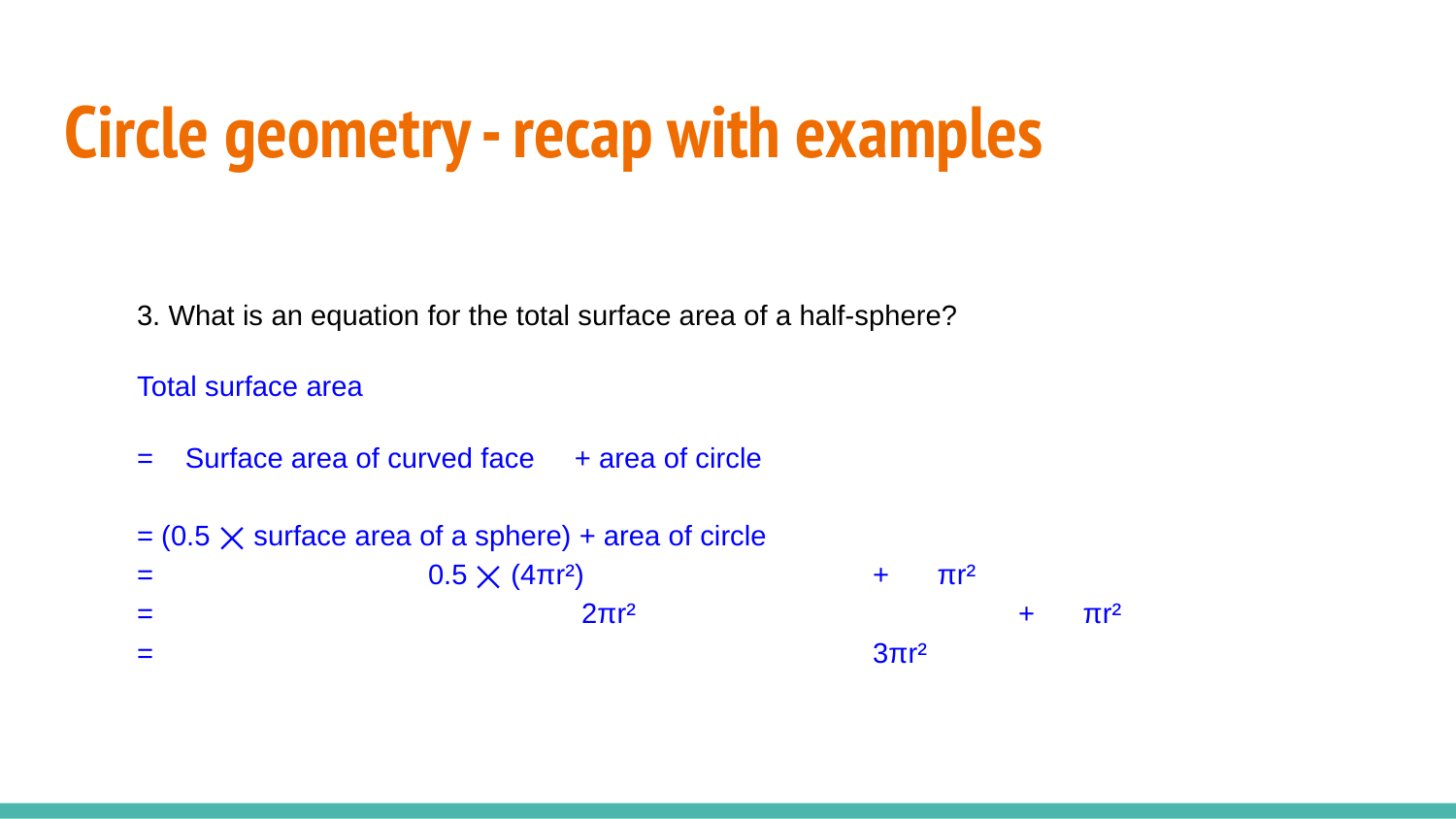

# Circle geometry - recap with examples

3. What is an equation for the total surface area of a half-sphere?
Total surface area
=    Surface area of curved face     + area of circle

= (0.5 ⨉ surface area of a sphere) + area of circle
=  		0.5 ⨉ (4πr²)		 +      πr²
=			 2πr² 			 +      πr²
=   					 3πr²